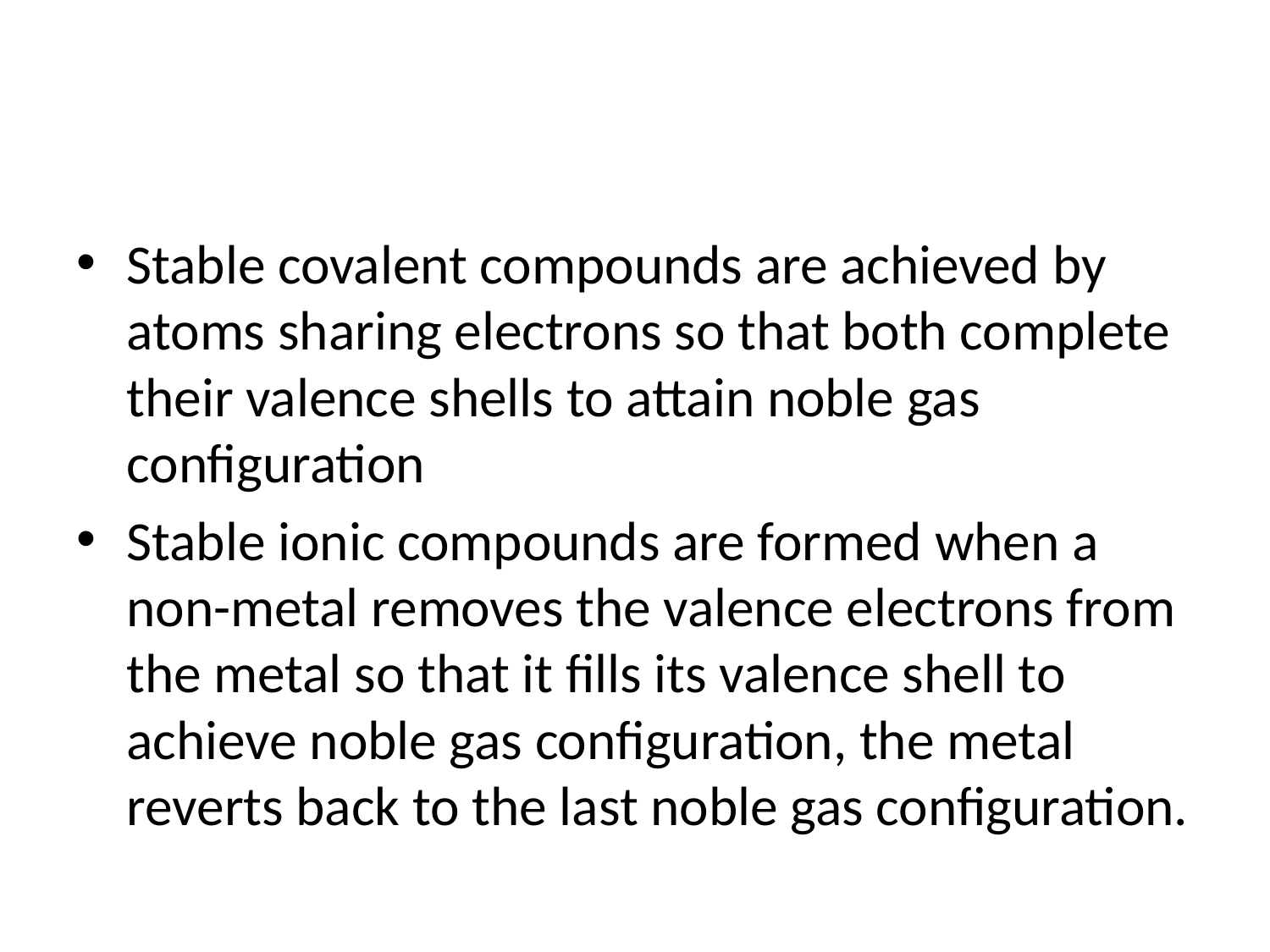

#
Stable covalent compounds are achieved by atoms sharing electrons so that both complete their valence shells to attain noble gas configuration
Stable ionic compounds are formed when a non-metal removes the valence electrons from the metal so that it fills its valence shell to achieve noble gas configuration, the metal reverts back to the last noble gas configuration.